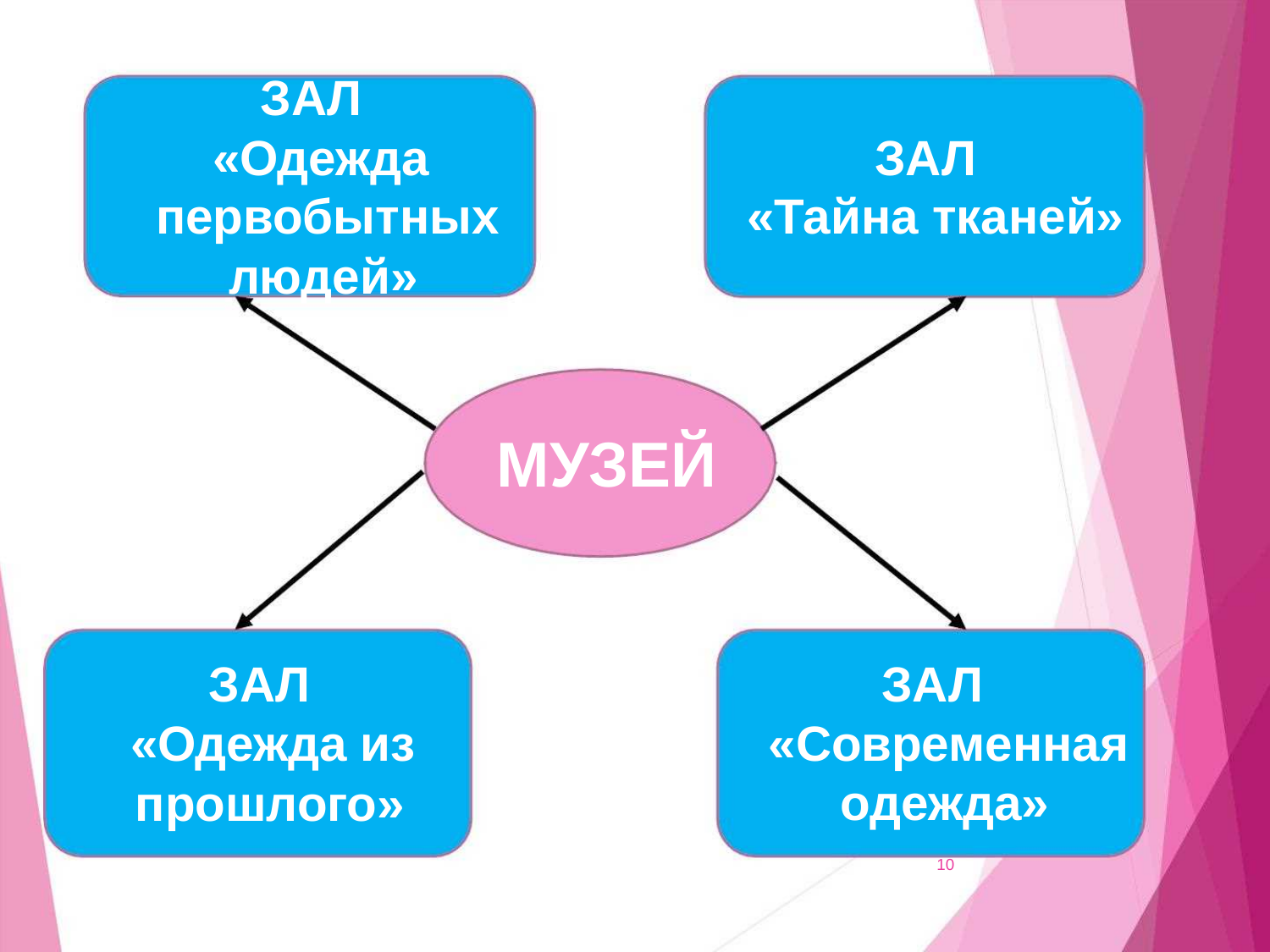

ЗАЛ
«Одежда
ЗАЛ
первобытных
людей»
«Тайна тканей»
МУЗЕЙ
ЗАЛ
ЗАЛ
«Одежда из
прошлого»
«Современная
одежда»
10